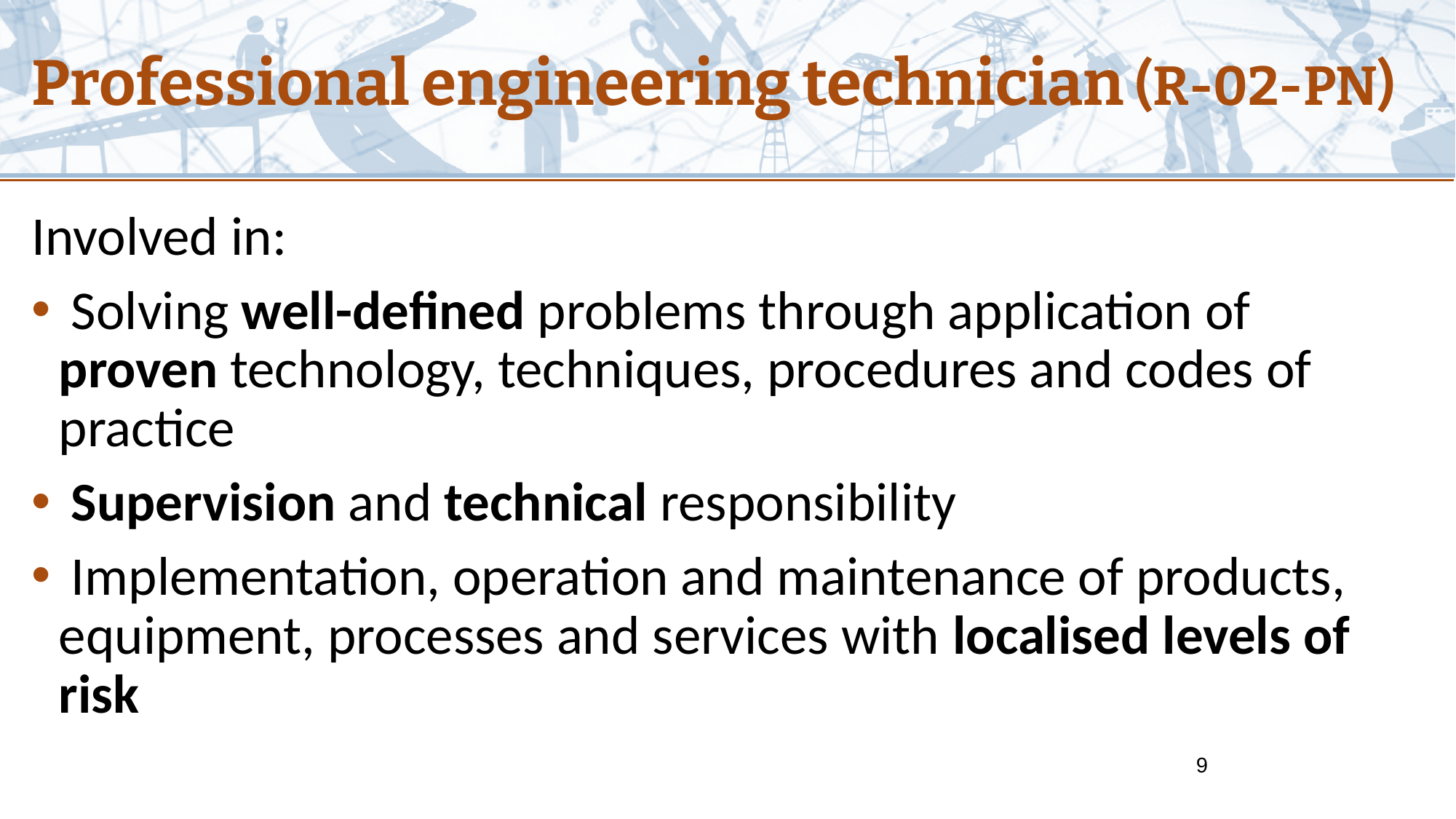

# Professional engineering technician (R-02-PN)
Involved in:
 Solving well-defined problems through application of proven technology, techniques, procedures and codes of practice
 Supervision and technical responsibility
 Implementation, operation and maintenance of products, equipment, processes and services with localised levels of risk

9